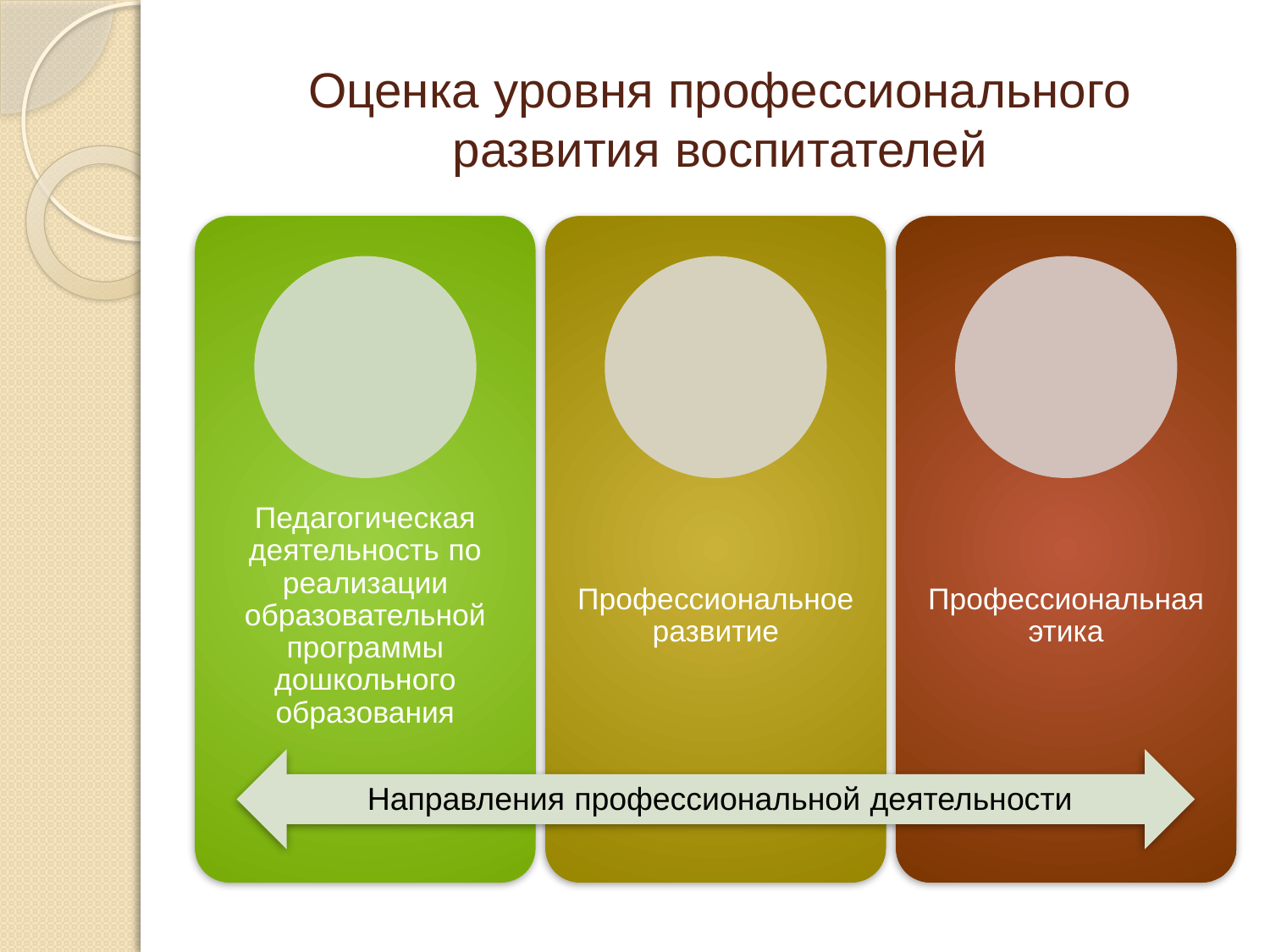

# Оценка уровня профессионального развития воспитателей
Педагогическая деятельность по реализации образовательной программы дошкольного образования
Профессиональное развитие
Профессиональная этика
Направления профессиональной деятельности